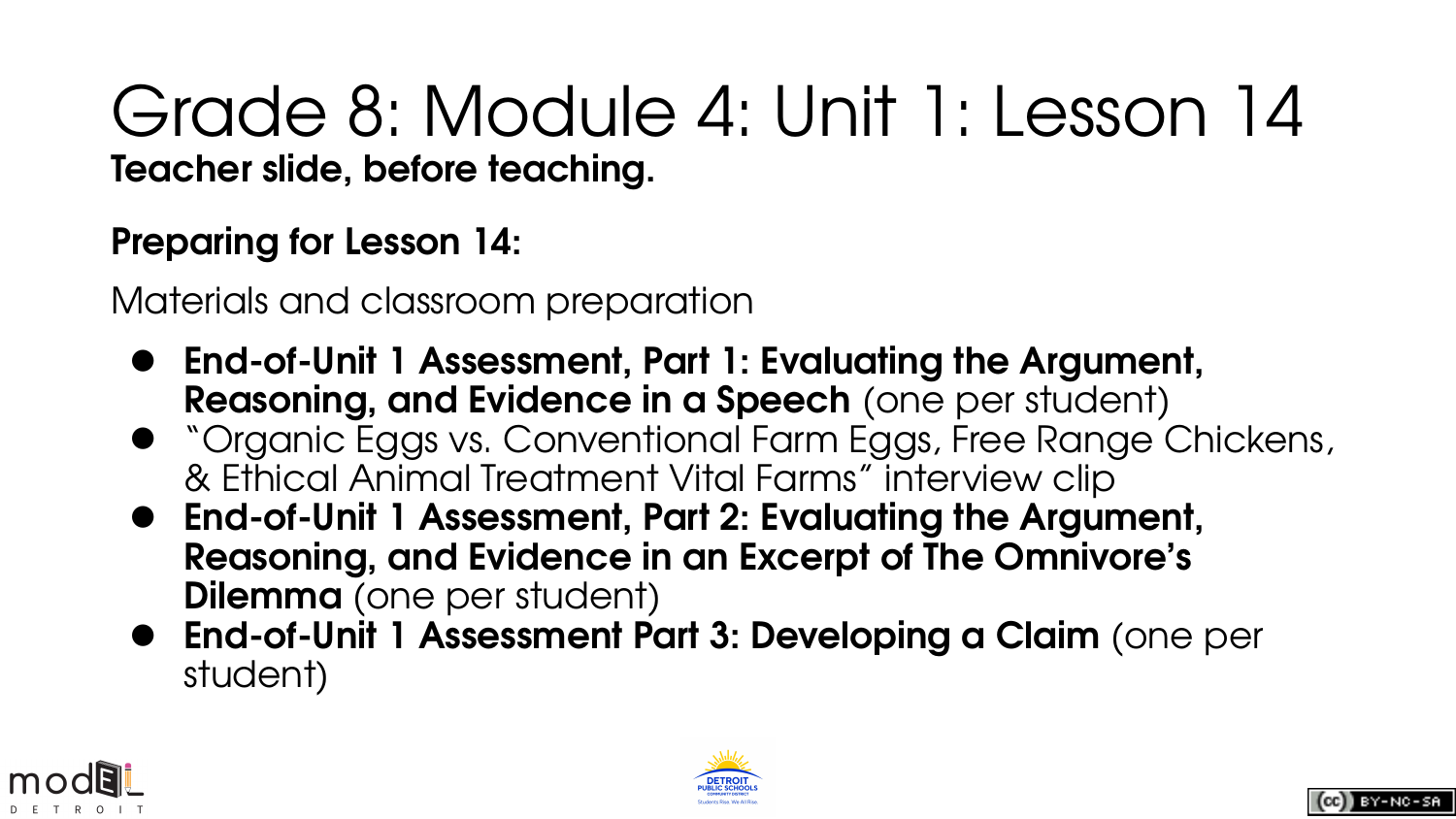

# Grade 8: Module 4: Unit 1: Lesson 14
Teacher slide, before teaching.

Preparing for Lesson 14:
Materials and classroom preparation
End-of-Unit 1 Assessment, Part 1: Evaluating the Argument, Reasoning, and Evidence in a Speech (one per student)
“Organic Eggs vs. Conventional Farm Eggs, Free Range Chickens, & Ethical Animal Treatment Vital Farms” interview clip
End-of-Unit 1 Assessment, Part 2: Evaluating the Argument, Reasoning, and Evidence in an Excerpt of The Omnivore’s Dilemma (one per student)
End-of-Unit 1 Assessment Part 3: Developing a Claim (one per student)